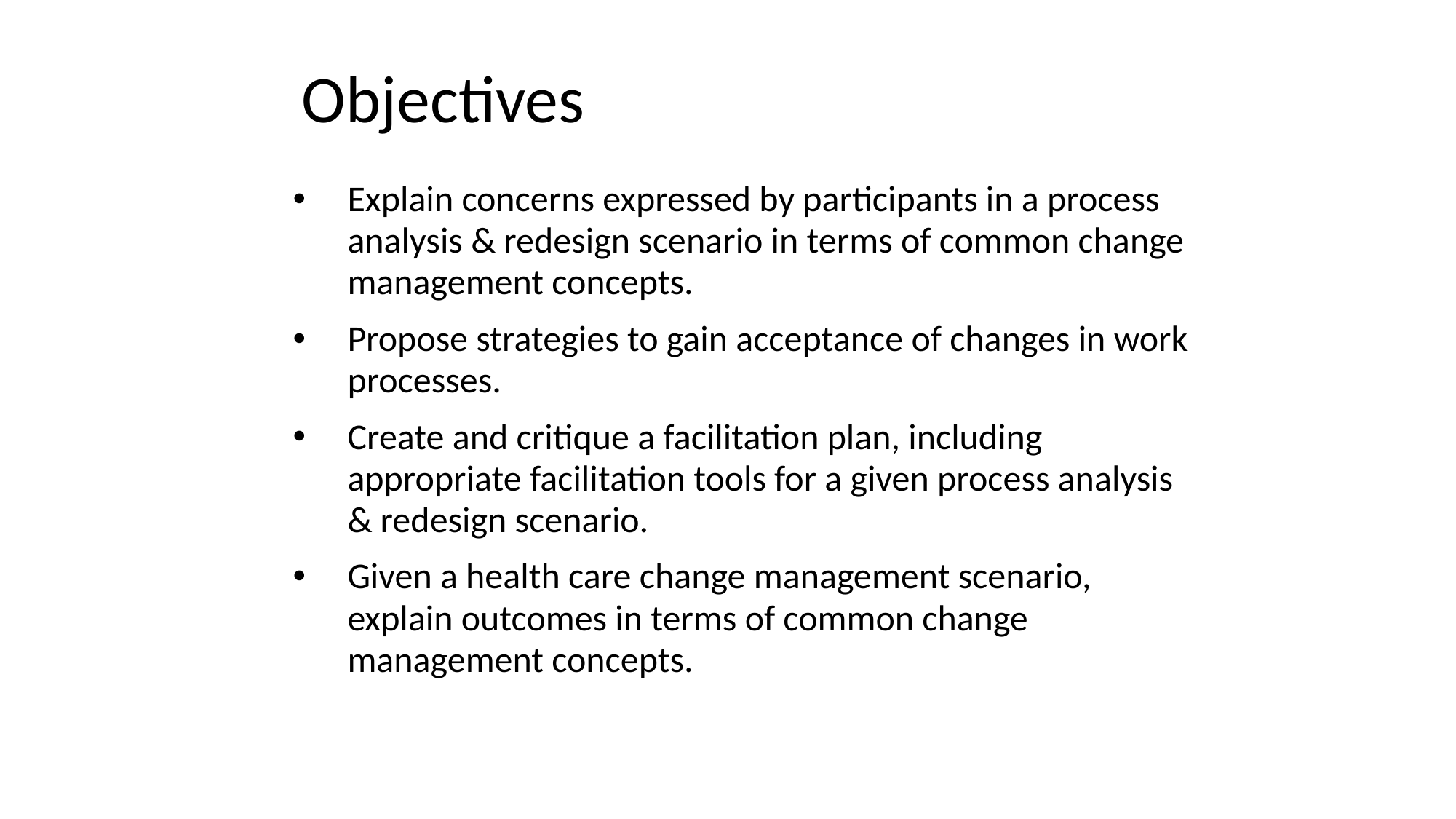

# Objectives
Explain concerns expressed by participants in a process analysis & redesign scenario in terms of common change management concepts.
Propose strategies to gain acceptance of changes in work processes.
Create and critique a facilitation plan, including appropriate facilitation tools for a given process analysis & redesign scenario.
Given a health care change management scenario, explain outcomes in terms of common change management concepts.